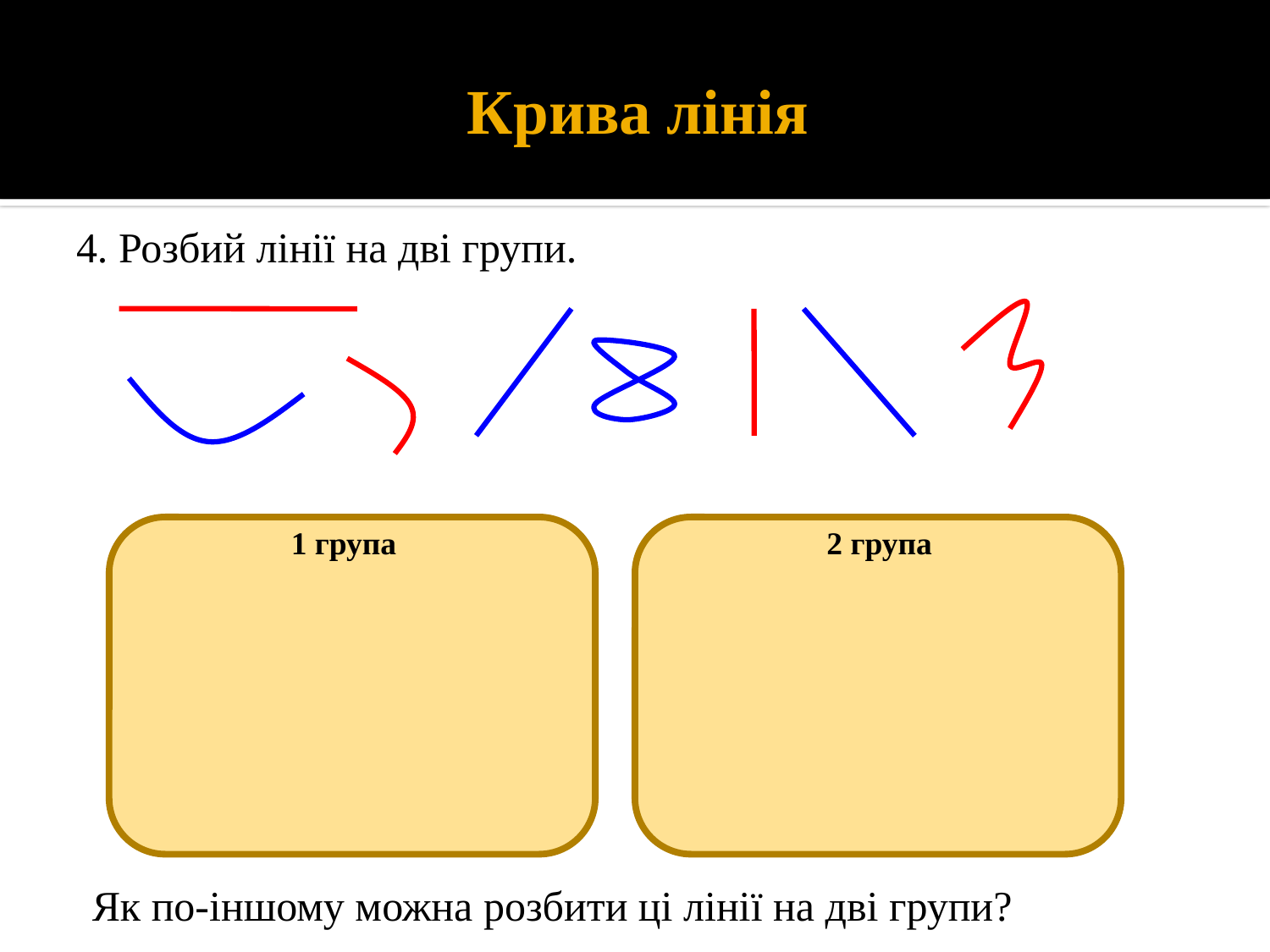

Крива лінія
# 4. Розбий лінії на дві групи.

1 група

2 група
Як по-іншому можна розбити ці лінії на дві групи?